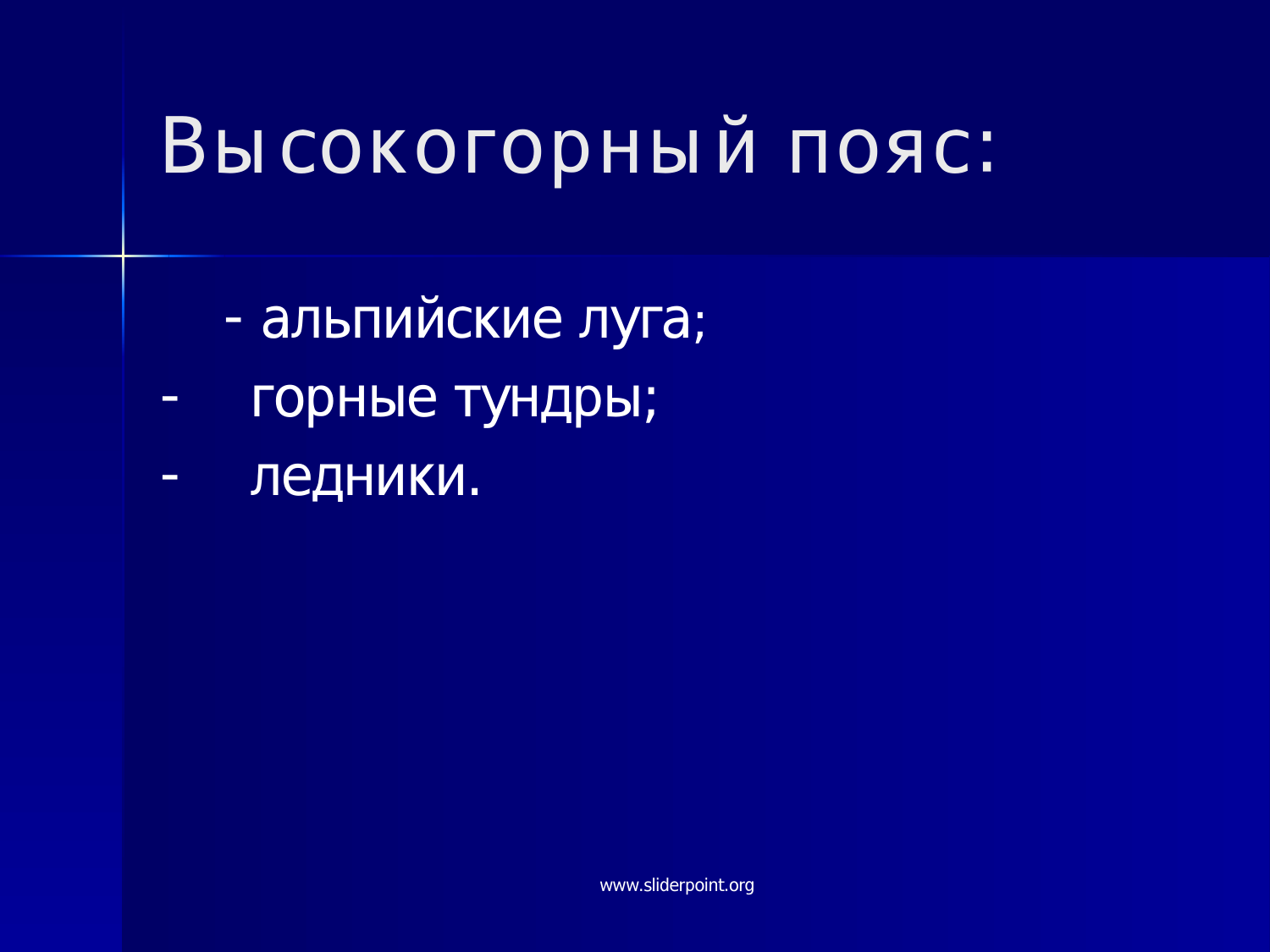

# Высокогорный пояс:
- альпийские луга;
-    горные тундры;
-    ледники.
www.sliderpoint.org